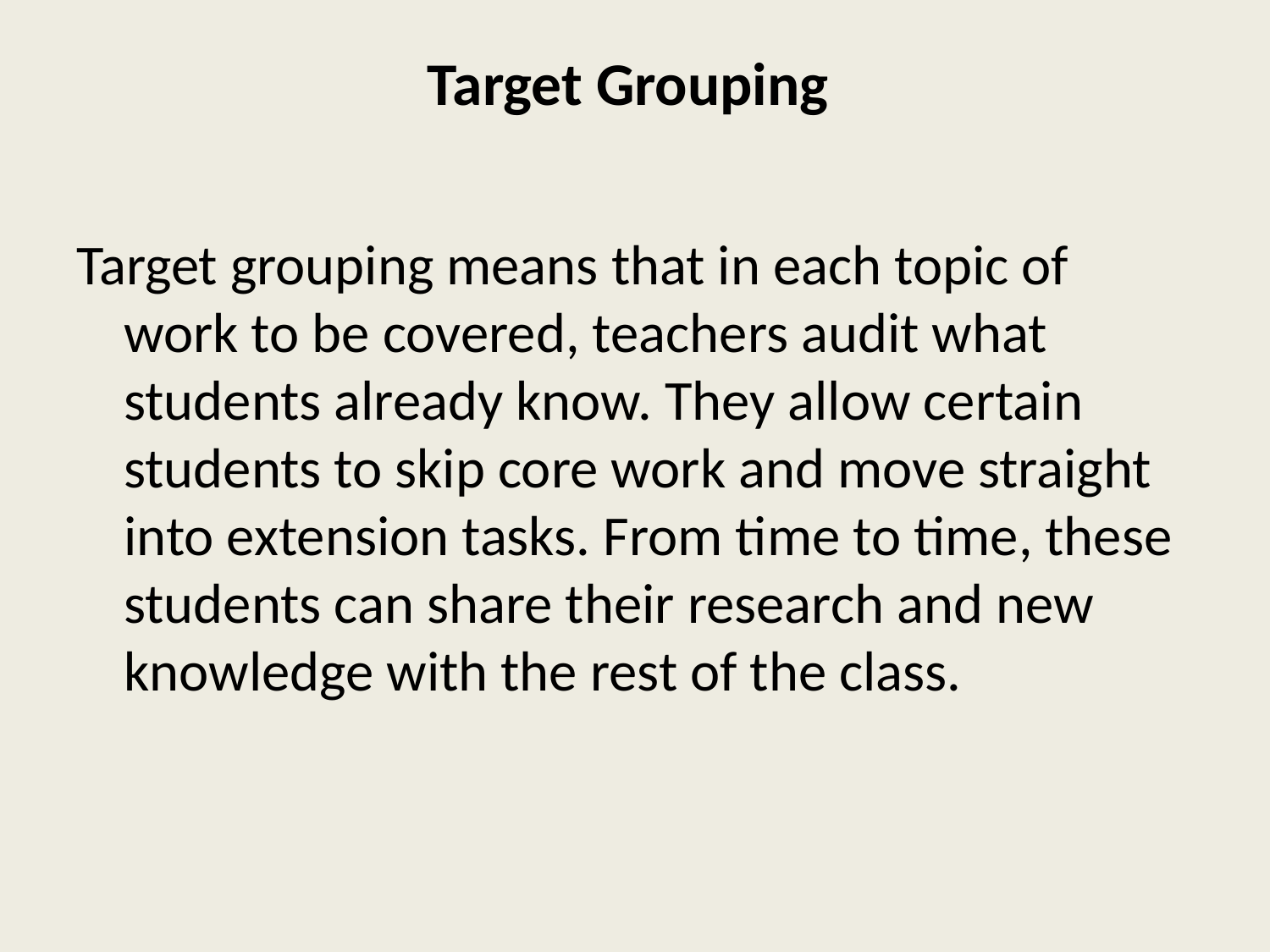

# Target Grouping
Target grouping means that in each topic of work to be covered, teachers audit what students already know. They allow certain students to skip core work and move straight into extension tasks. From time to time, these students can share their research and new knowledge with the rest of the class.